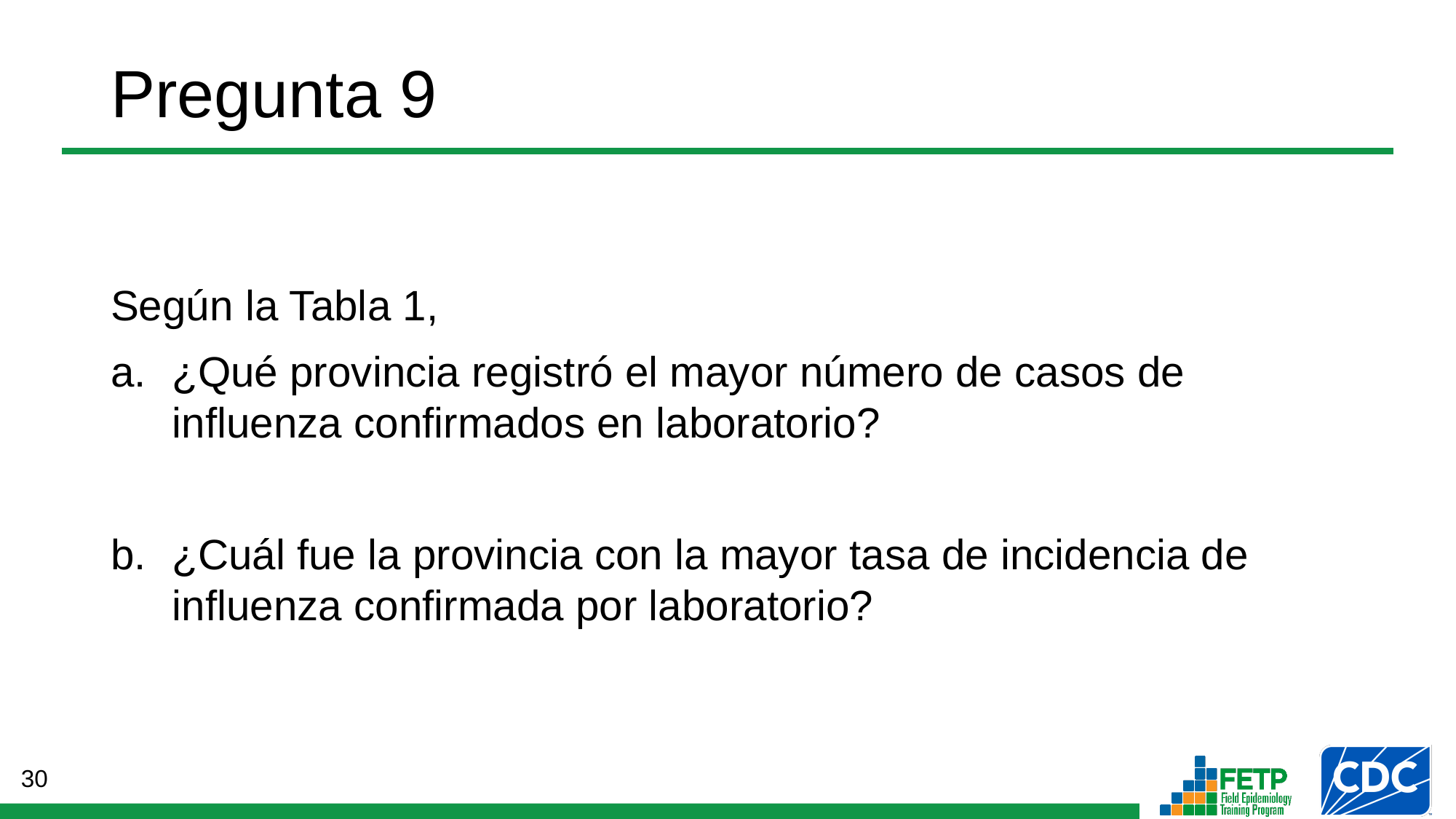

# Pregunta 9
Según la Tabla 1,
¿Qué provincia registró el mayor número de casos de influenza confirmados en laboratorio?

¿Cuál fue la provincia con la mayor tasa de incidencia de influenza confirmada por laboratorio?